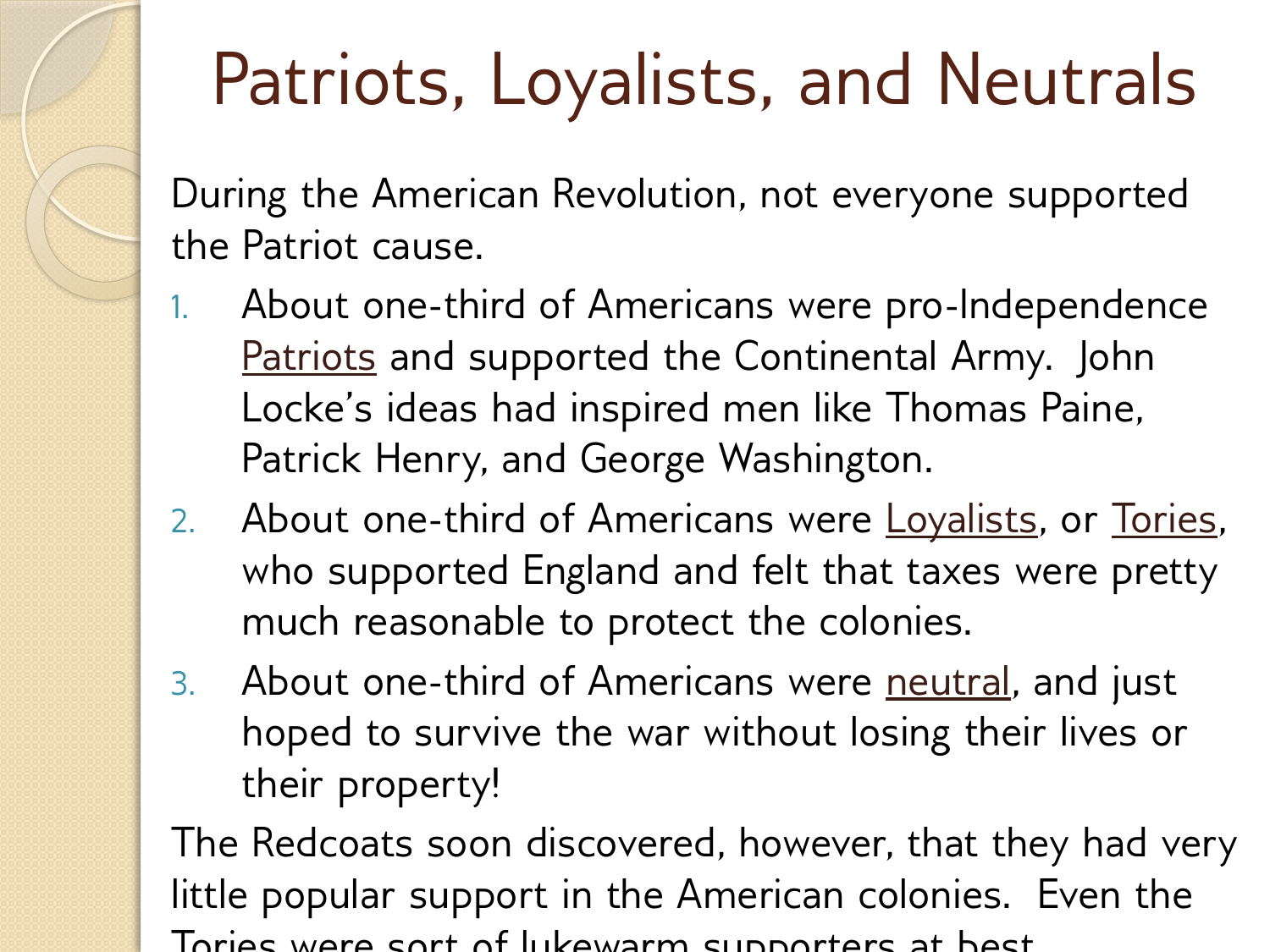

# Patriots, Loyalists, and Neutrals
During the American Revolution, not everyone supported the Patriot cause.
About one-third of Americans were pro-Independence Patriots and supported the Continental Army.  John Locke’s ideas had inspired men like Thomas Paine, Patrick Henry, and George Washington.
About one-third of Americans were Loyalists, or Tories, who supported England and felt that taxes were pretty much reasonable to protect the colonies.
About one-third of Americans were neutral, and just hoped to survive the war without losing their lives or their property!
The Redcoats soon discovered, however, that they had very little popular support in the American colonies.  Even the Tories were sort of lukewarm supporters at best.